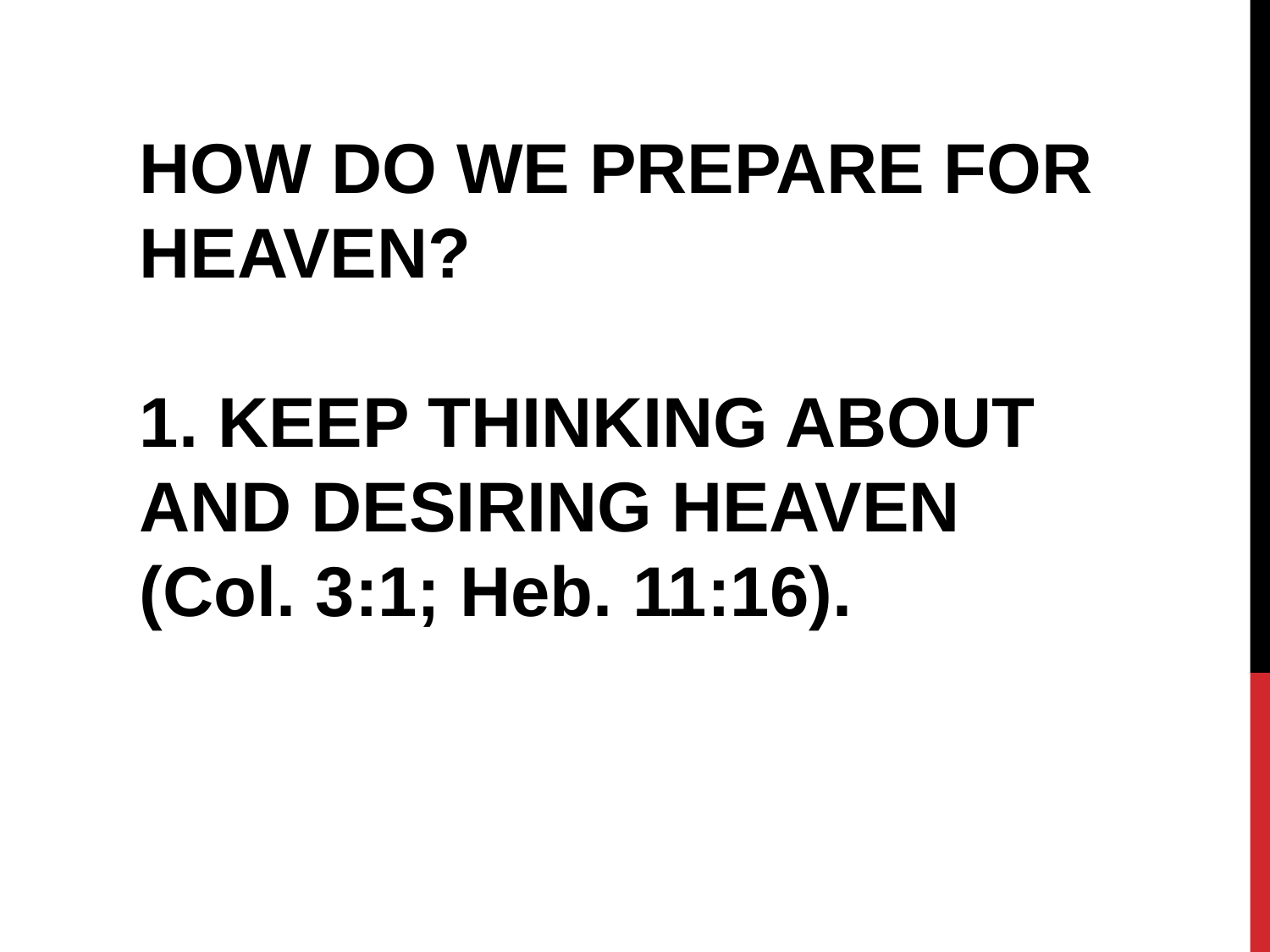

HOW DO WE PREPARE FOR HEAVEN?

1. KEEP THINKING ABOUT AND DESIRING HEAVEN  (Col. 3:1; Heb. 11:16).